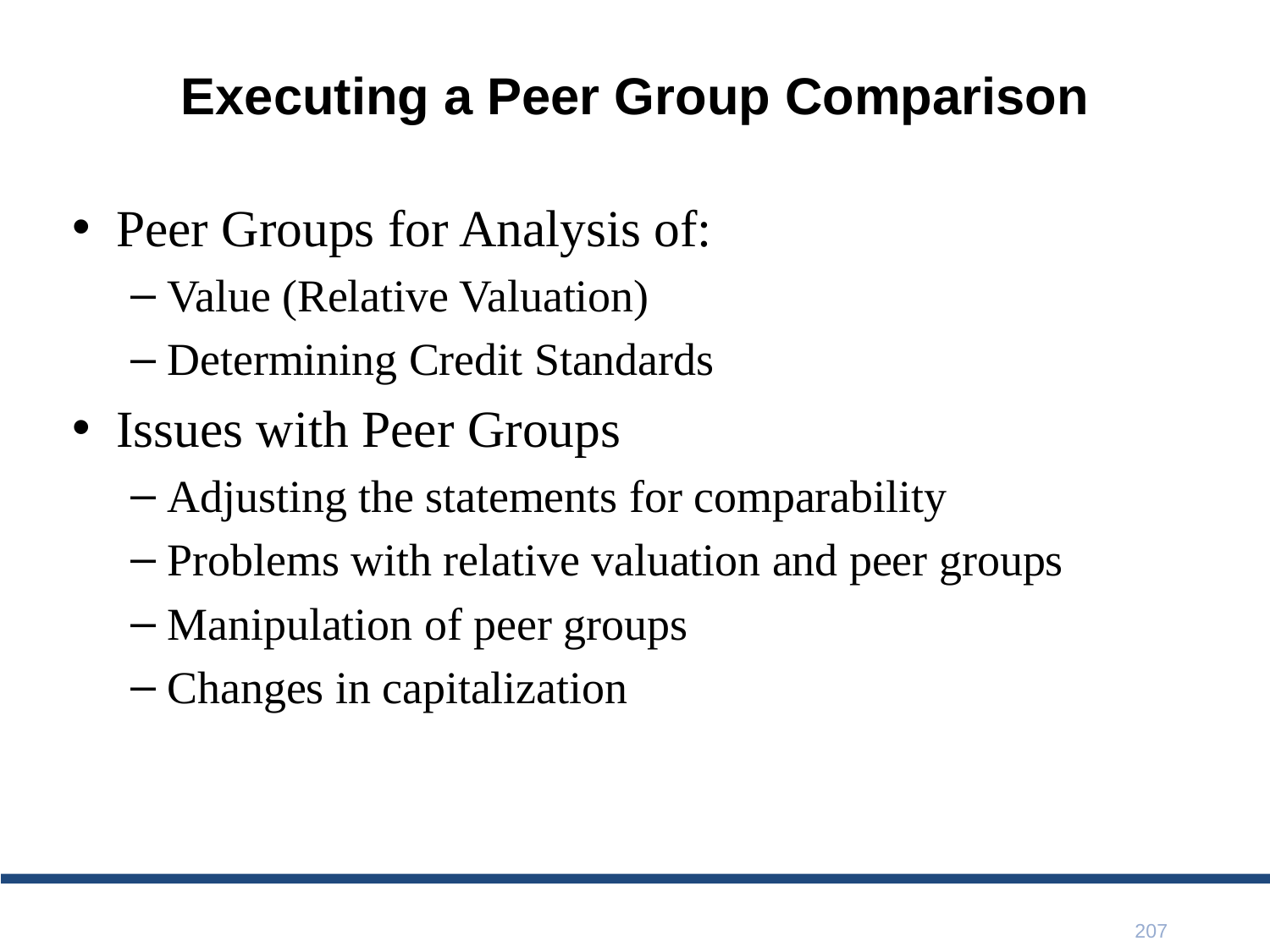

# Executing a Peer Group Comparison
Peer Groups for Analysis of:
Value (Relative Valuation)
Determining Credit Standards
Issues with Peer Groups
Adjusting the statements for comparability
Problems with relative valuation and peer groups
Manipulation of peer groups
Changes in capitalization
207